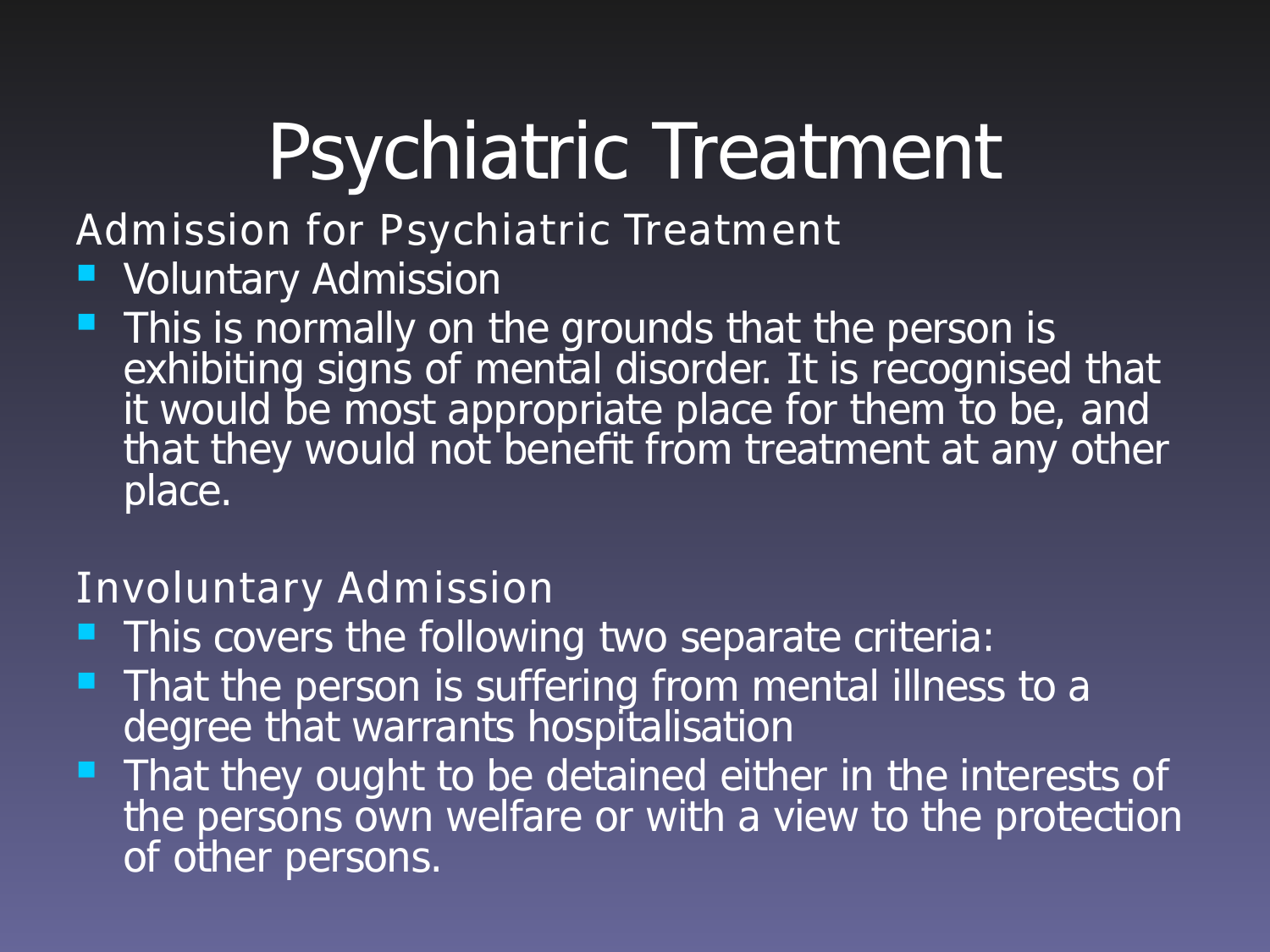

# Psychiatric Treatment
Admission for Psychiatric Treatment
Voluntary Admission
This is normally on the grounds that the person is exhibiting signs of mental disorder. It is recognised that it would be most appropriate place for them to be, and that they would not benefit from treatment at any other place.

Involuntary Admission
This covers the following two separate criteria:
That the person is suffering from mental illness to a degree that warrants hospitalisation
That they ought to be detained either in the interests of the persons own welfare or with a view to the protection of other persons.